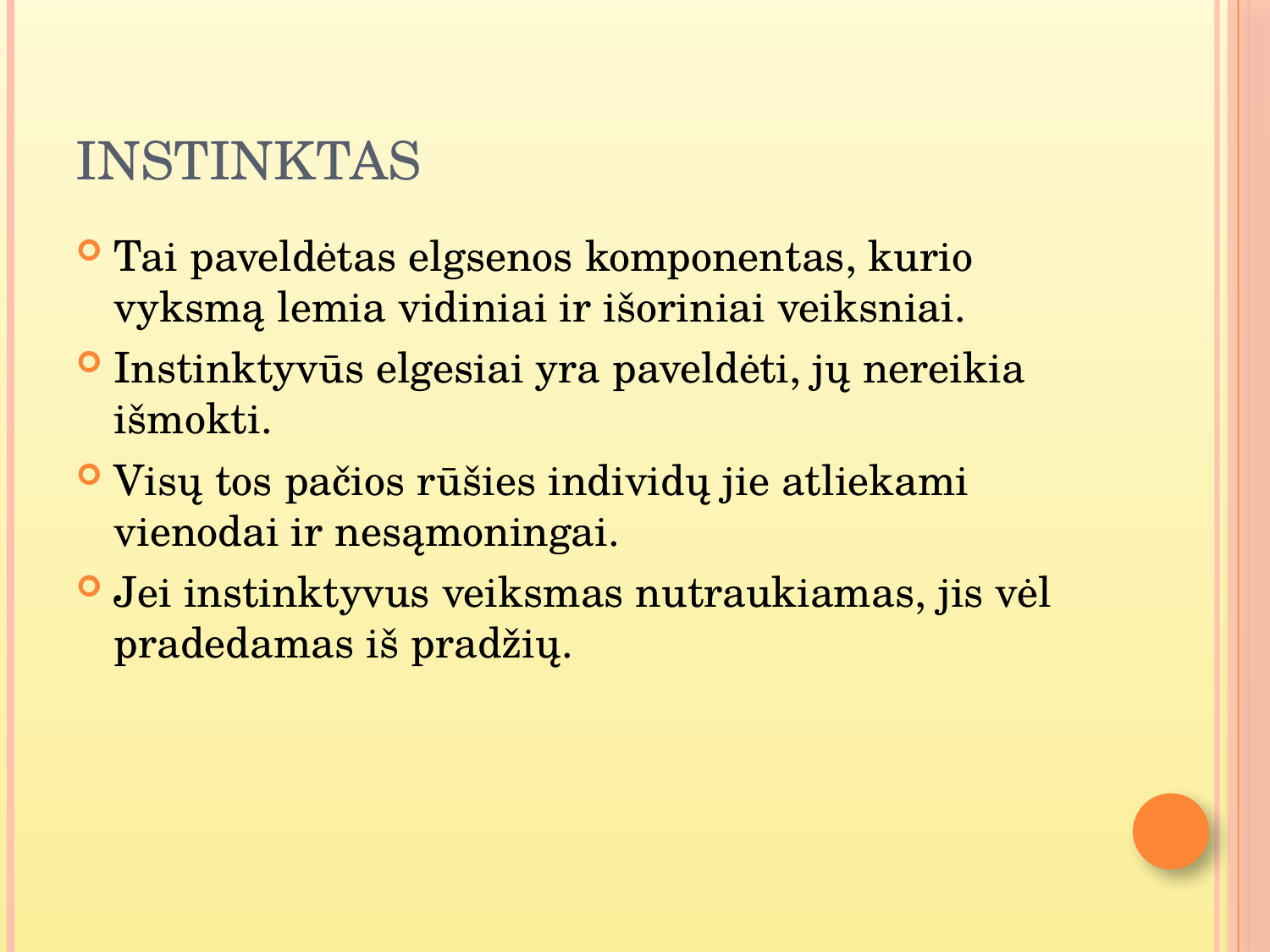

# Instinktas
Tai paveldėtas elgsenos komponentas, kurio vyksmą lemia vidiniai ir išoriniai veiksniai.
Instinktyvūs elgesiai yra paveldėti, jų nereikia išmokti.
Visų tos pačios rūšies individų jie atliekami vienodai ir nesąmoningai.
Jei instinktyvus veiksmas nutraukiamas, jis vėl pradedamas iš pradžių.